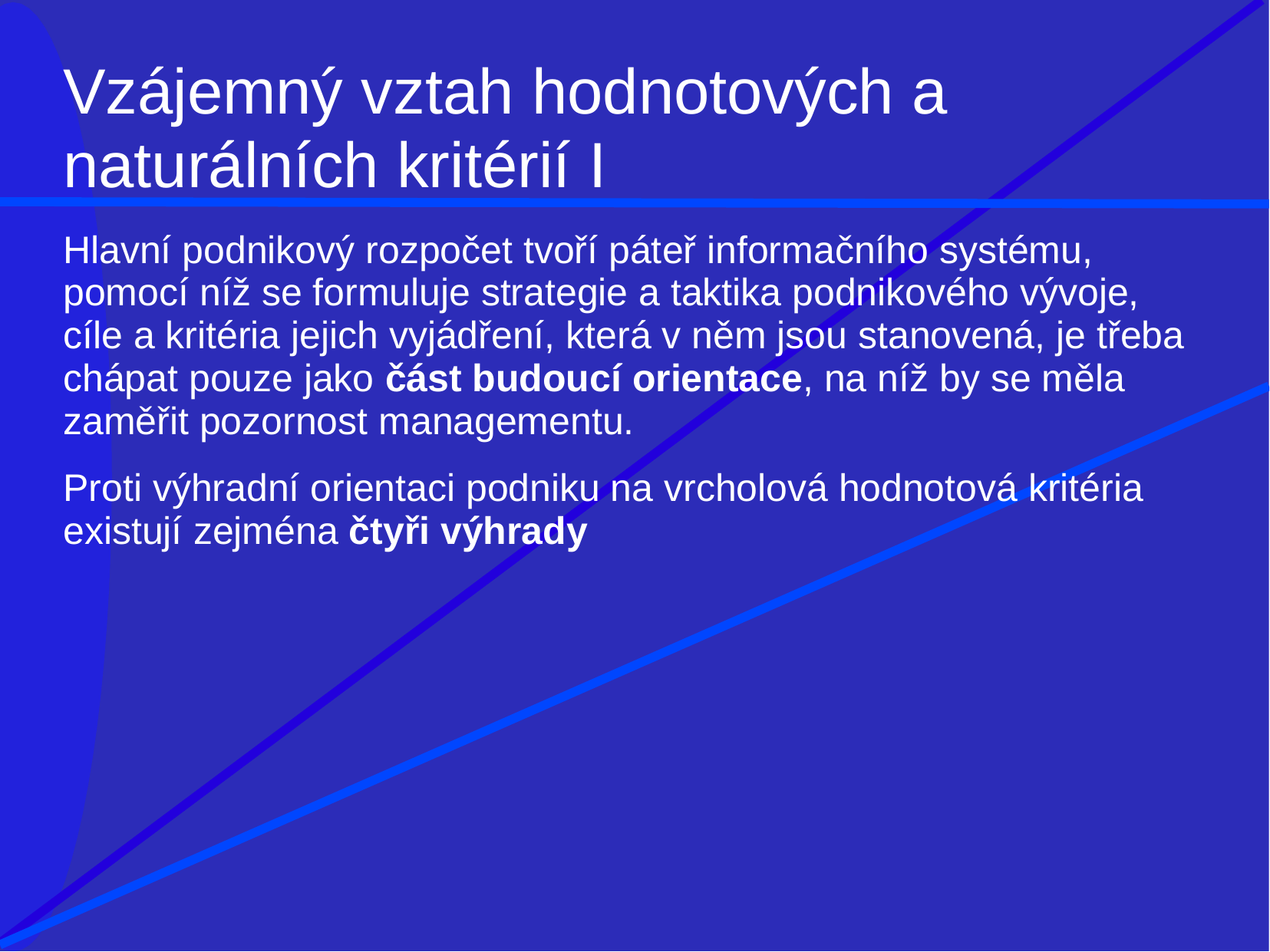

# Vzájemný vztah hodnotových a
naturálních kritérií I
Hlavní podnikový rozpočet tvoří páteř informačního systému, pomocí níž se formuluje strategie a taktika podnikového vývoje, cíle a kritéria jejich vyjádření, která v něm jsou stanovená, je třeba chápat pouze jako část budoucí orientace, na níž by se měla zaměřit pozornost managementu.
Proti výhradní orientaci podniku na vrcholová hodnotová kritéria existují zejména čtyři výhrady